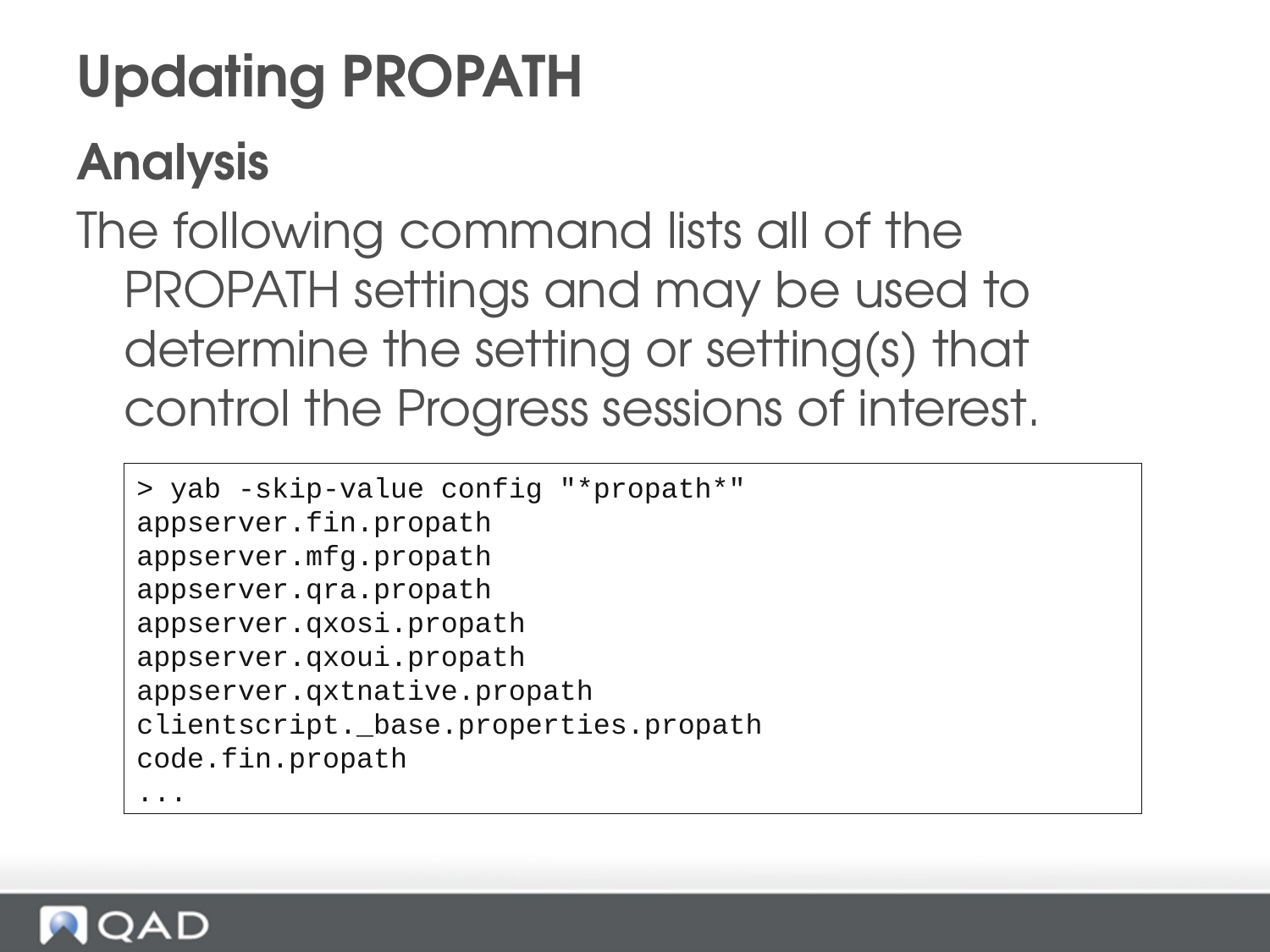

# Updating PROPATH
Analysis
The following command lists all of the PROPATH settings and may be used to determine the setting or setting(s) that control the Progress sessions of interest.
> yab -skip-value config "*propath*"
appserver.fin.propath
appserver.mfg.propath
appserver.qra.propath
appserver.qxosi.propath
appserver.qxoui.propath
appserver.qxtnative.propath
clientscript._base.properties.propath
code.fin.propath
...